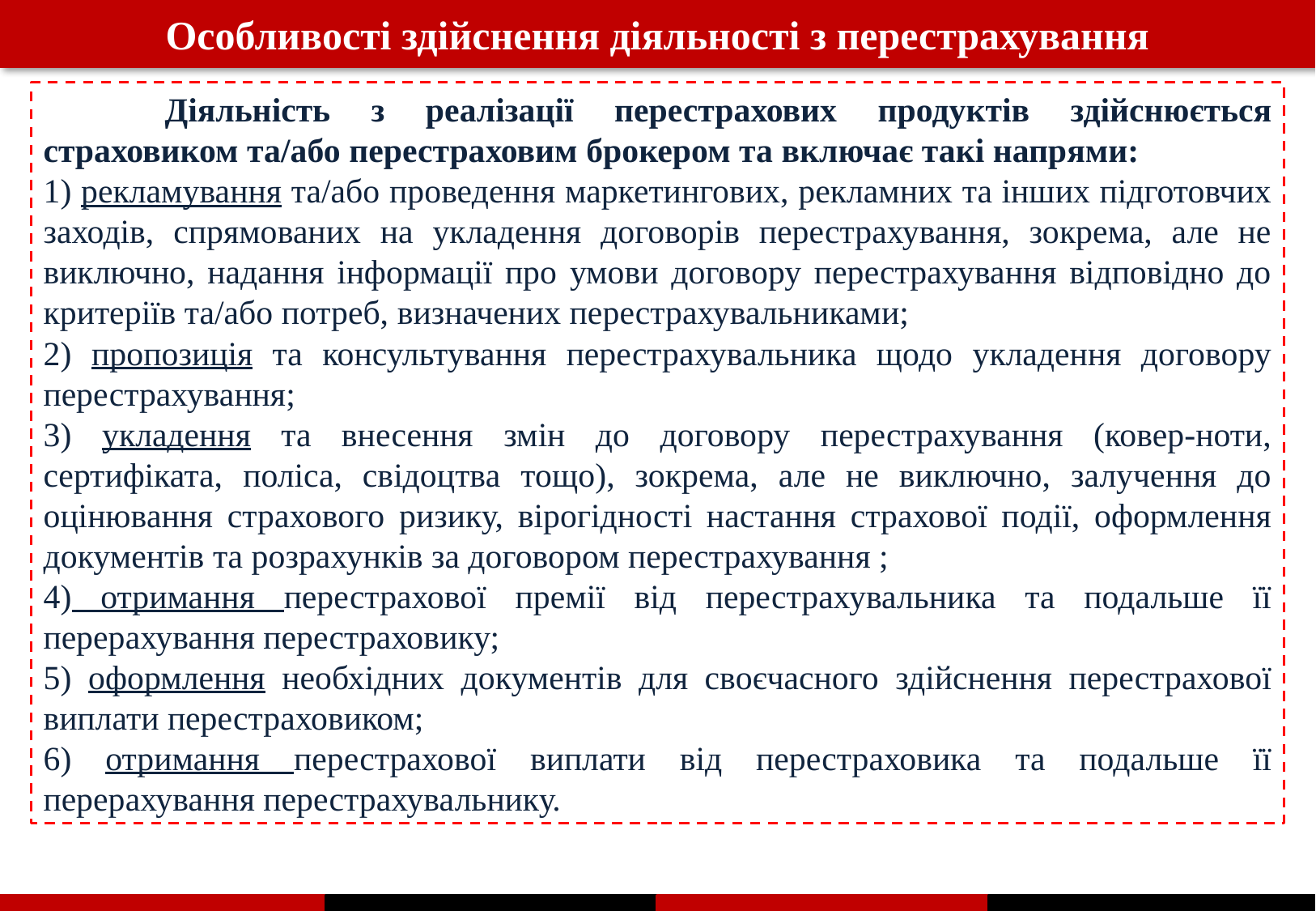

Особливості здійснення діяльності з перестрахування
	Діяльність з реалізації перестрахових продуктів здійснюється страховиком та/або перестраховим брокером та включає такі напрями:
1) рекламування та/або проведення маркетингових, рекламних та інших підготовчих заходів, спрямованих на укладення договорів перестрахування, зокрема, але не виключно, надання інформації про умови договору перестрахування відповідно до критеріїв та/або потреб, визначених перестрахувальниками;
2) пропозиція та консультування перестрахувальника щодо укладення договору перестрахування;
3) укладення та внесення змін до договору перестрахування (ковер-ноти, сертифіката, поліса, свідоцтва тощо), зокрема, але не виключно, залучення до оцінювання страхового ризику, вірогідності настання страхової події, оформлення документів та розрахунків за договором перестрахування ;
4) отримання перестрахової премії від перестрахувальника та подальше її перерахування перестраховику;
5) оформлення необхідних документів для своєчасного здійснення перестрахової виплати перестраховиком;
6) отримання перестрахової виплати від перестраховика та подальше її перерахування перестрахувальнику.